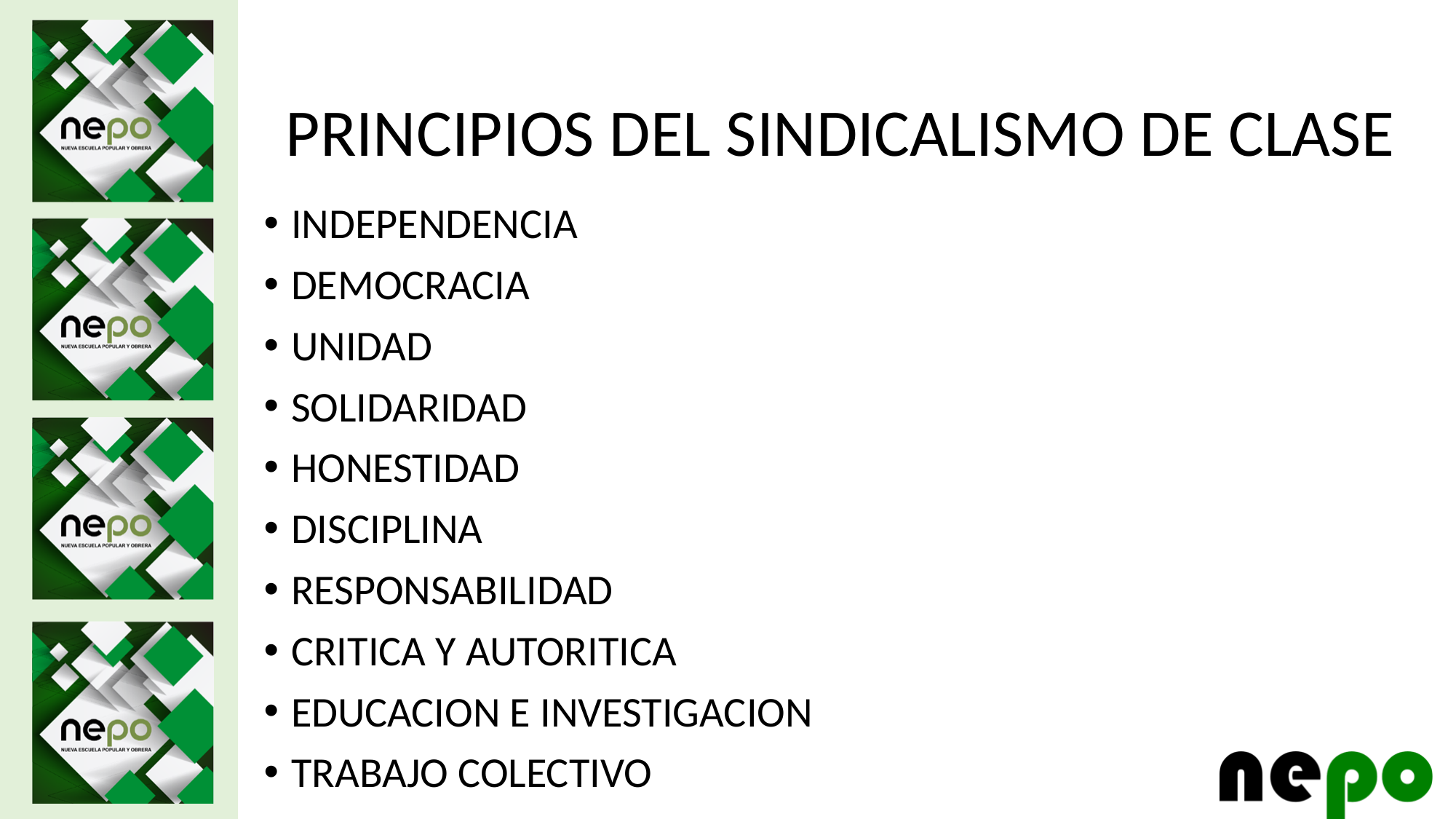

# PRINCIPIOS DEL SINDICALISMO DE CLASE
INDEPENDENCIA
DEMOCRACIA
UNIDAD
SOLIDARIDAD
HONESTIDAD
DISCIPLINA
RESPONSABILIDAD
CRITICA Y AUTORITICA
EDUCACION E INVESTIGACION
TRABAJO COLECTIVO